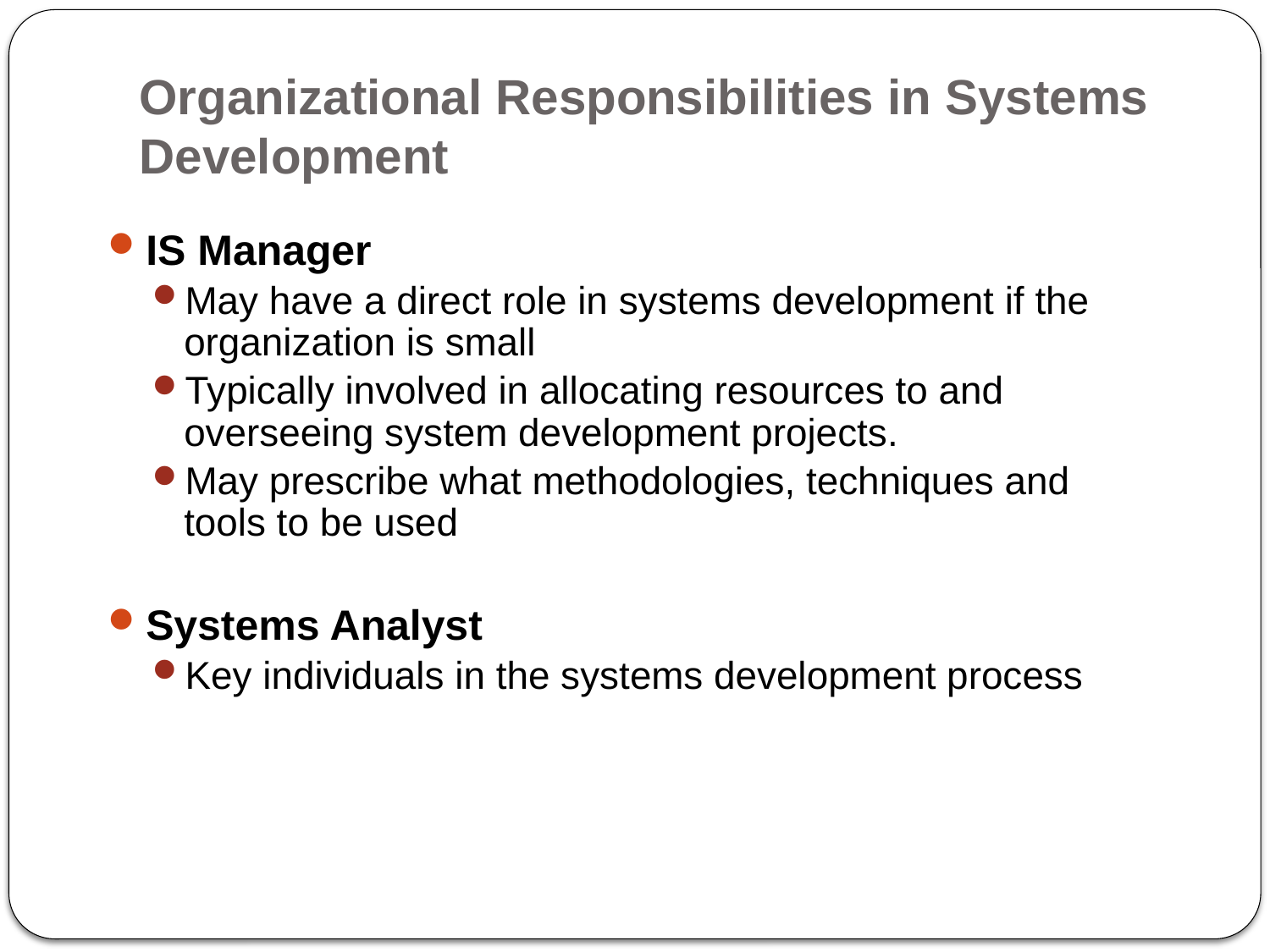

# Organizational Responsibilities in Systems Development
IS Manager
May have a direct role in systems development if the organization is small
Typically involved in allocating resources to and overseeing system development projects.
May prescribe what methodologies, techniques and tools to be used

Systems Analyst
Key individuals in the systems development process